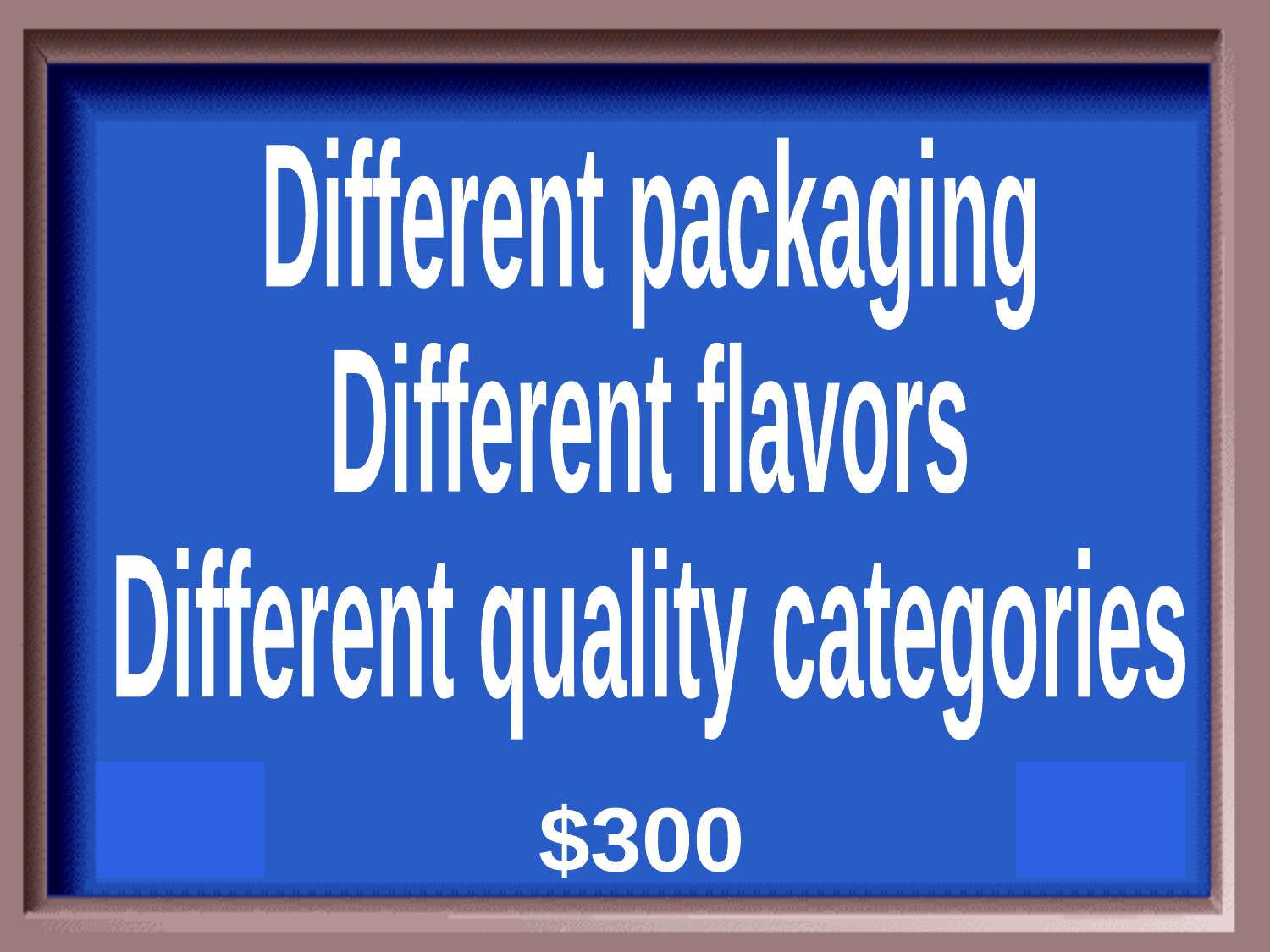

Different packaging
Different flavors
Different quality categories

$300